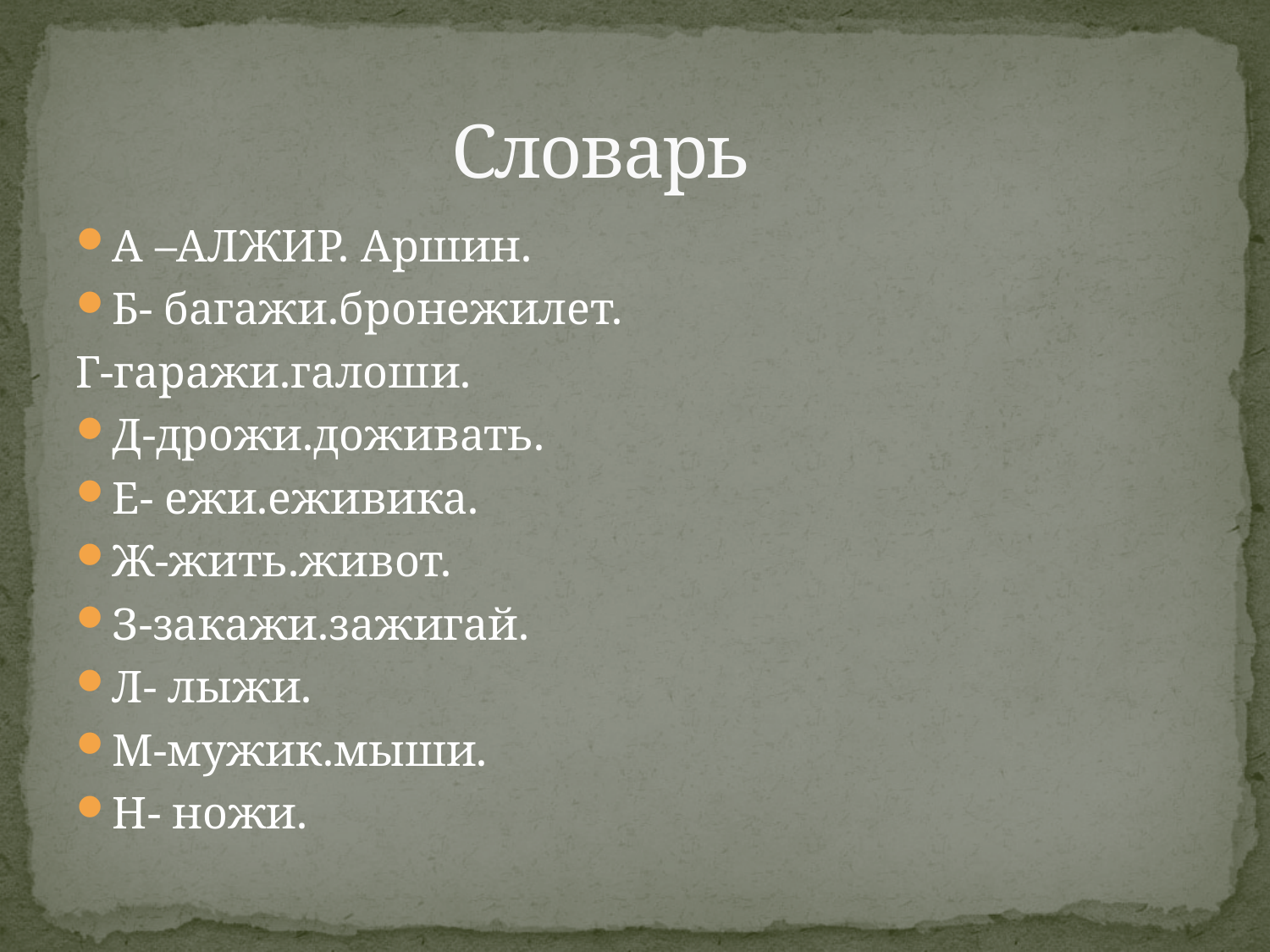

# Словарь
А –АЛЖИР. Аршин.
Б- багажи.бронежилет.
Г-гаражи.галоши.
Д-дрожи.доживать.
Е- ежи.еживика.
Ж-жить.живот.
З-закажи.зажигай.
Л- лыжи.
М-мужик.мыши.
Н- ножи.